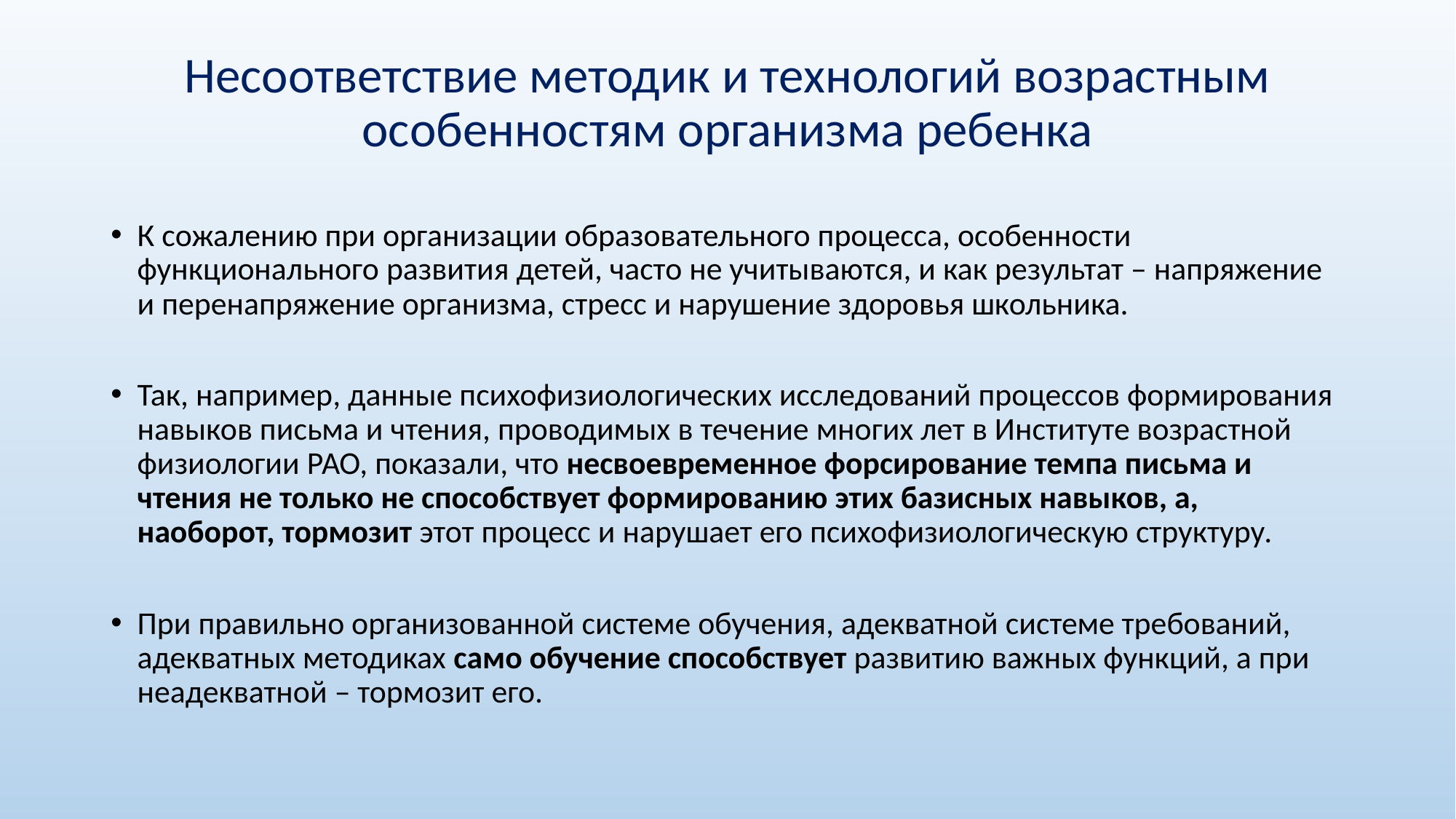

# Несоответствие методик и технологий возрастным особенностям организма ребенка

К сожалению при организации образовательного процесса, особенности функционального развития детей, часто не учитываются, и как результат – напряжение и перенапряжение организма, стресс и нарушение здоровья школьника.

Так, например, данные психофизиологических исследований процессов формирования навыков письма и чтения, проводимых в течение многих лет в Институте возрастной физиологии РАО, показали, что несвоевременное форсирование темпа письма и чтения не только не способствует формированию этих базисных навыков, а, наоборот, тормозит этот процесс и нарушает его психофизиологическую структуру.

При правильно организованной системе обучения, адекватной системе требований, адекватных методиках само обучение способствует развитию важных функций, а при неадекватной – тормозит его.